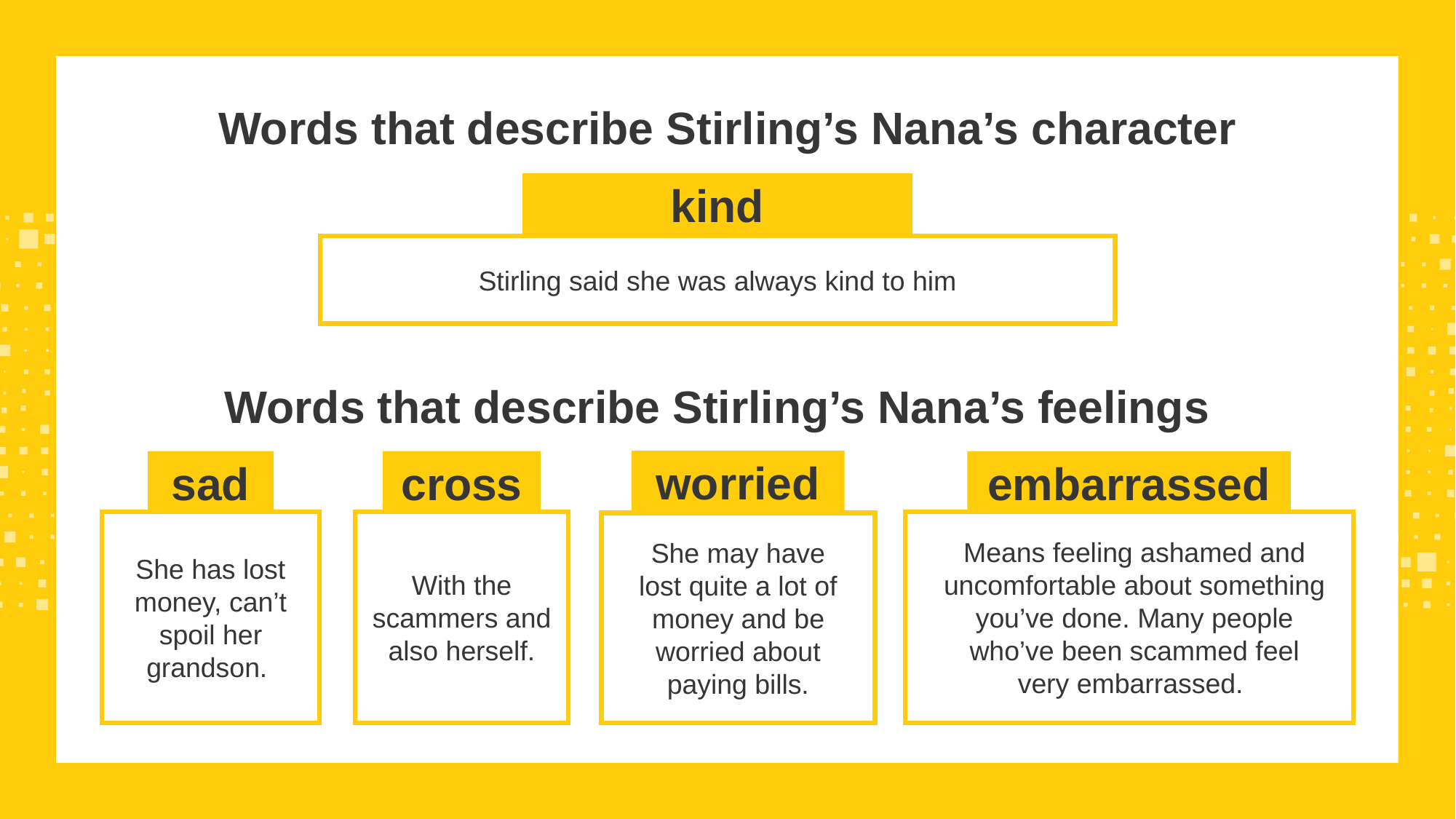

Words that describe Stirling’s Nana’s character
kind
Stirling said she was always kind to him
Words that describe Stirling’s Nana’s feelings
worried
sad
cross
embarrassed
She has lost money, can’t spoil her grandson.
Means feeling ashamed and uncomfortable about something you’ve done. Many people
who’ve been scammed feel
very embarrassed.
With the scammers and also herself.
She may have
lost quite a lot of money and be worried about paying bills.